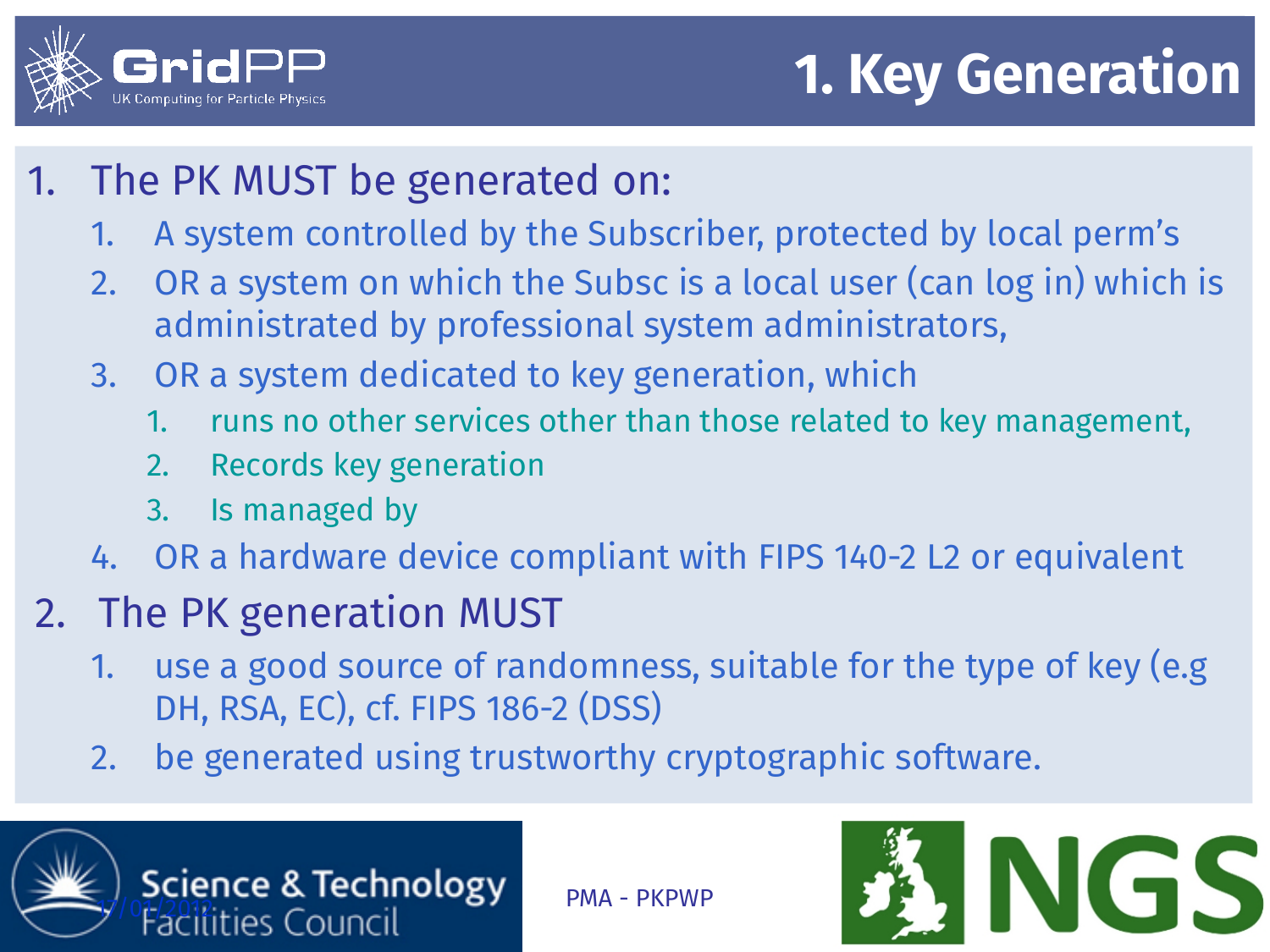

# 1. Key Generation
The PK MUST be generated on:
A system controlled by the Subscriber, protected by local perm’s
OR a system on which the Subsc is a local user (can log in) which is administrated by professional system administrators,
OR a system dedicated to key generation, which
runs no other services other than those related to key management,
Records key generation
Is managed by
OR a hardware device compliant with FIPS 140-2 L2 or equivalent
The PK generation MUST
use a good source of randomness, suitable for the type of key (e.g DH, RSA, EC), cf. FIPS 186-2 (DSS)
be generated using trustworthy cryptographic software.
PMA - PKPWP
17/01/2012
8